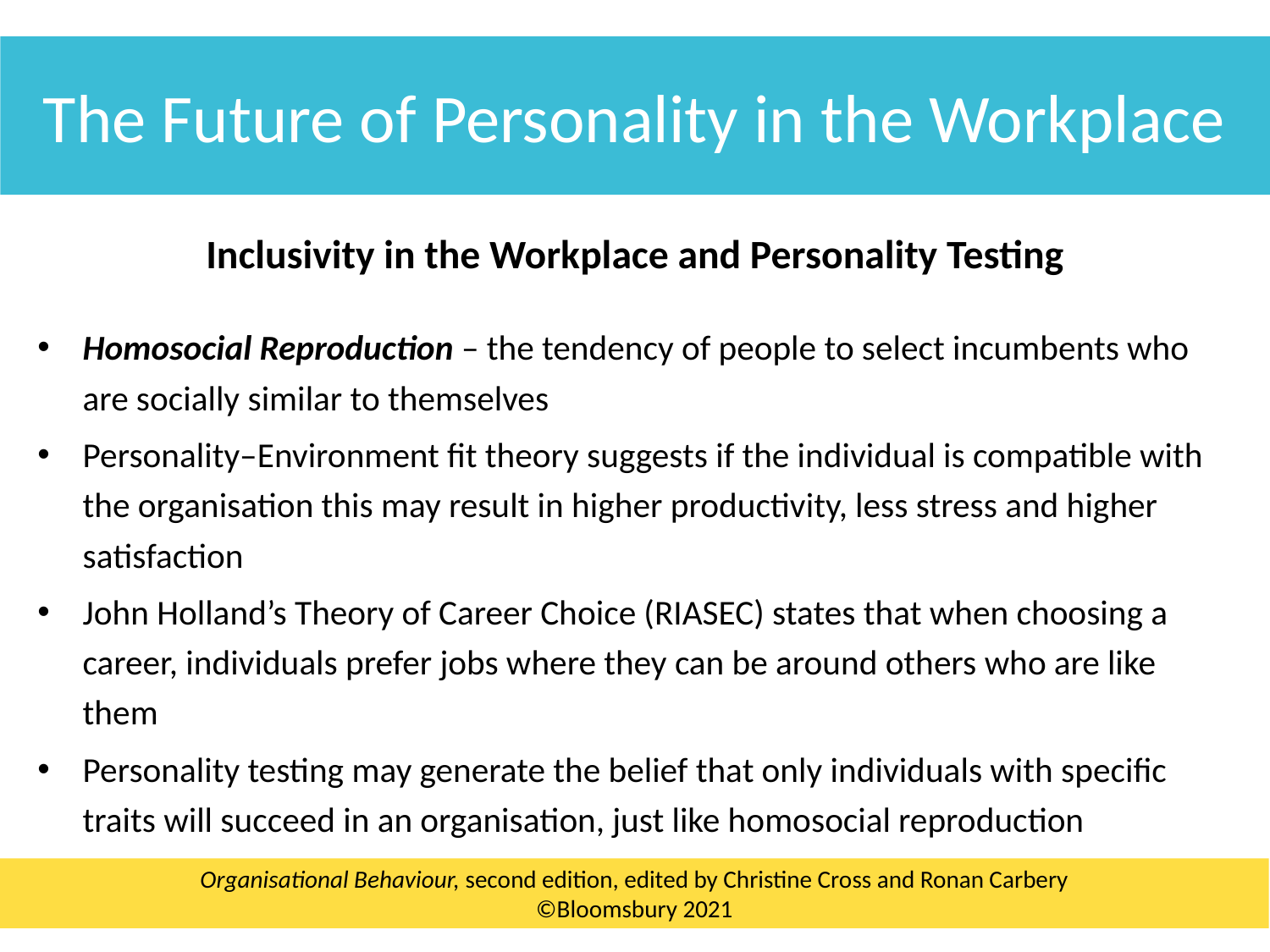

The Future of Personality in the Workplace
Inclusivity in the Workplace and Personality Testing

Homosocial Reproduction – the tendency of people to select incumbents who are socially similar to themselves
Personality–Environment fit theory suggests if the individual is compatible with the organisation this may result in higher productivity, less stress and higher satisfaction
John Holland’s Theory of Career Choice (RIASEC) states that when choosing a career, individuals prefer jobs where they can be around others who are like them
Personality testing may generate the belief that only individuals with specific traits will succeed in an organisation, just like homosocial reproduction